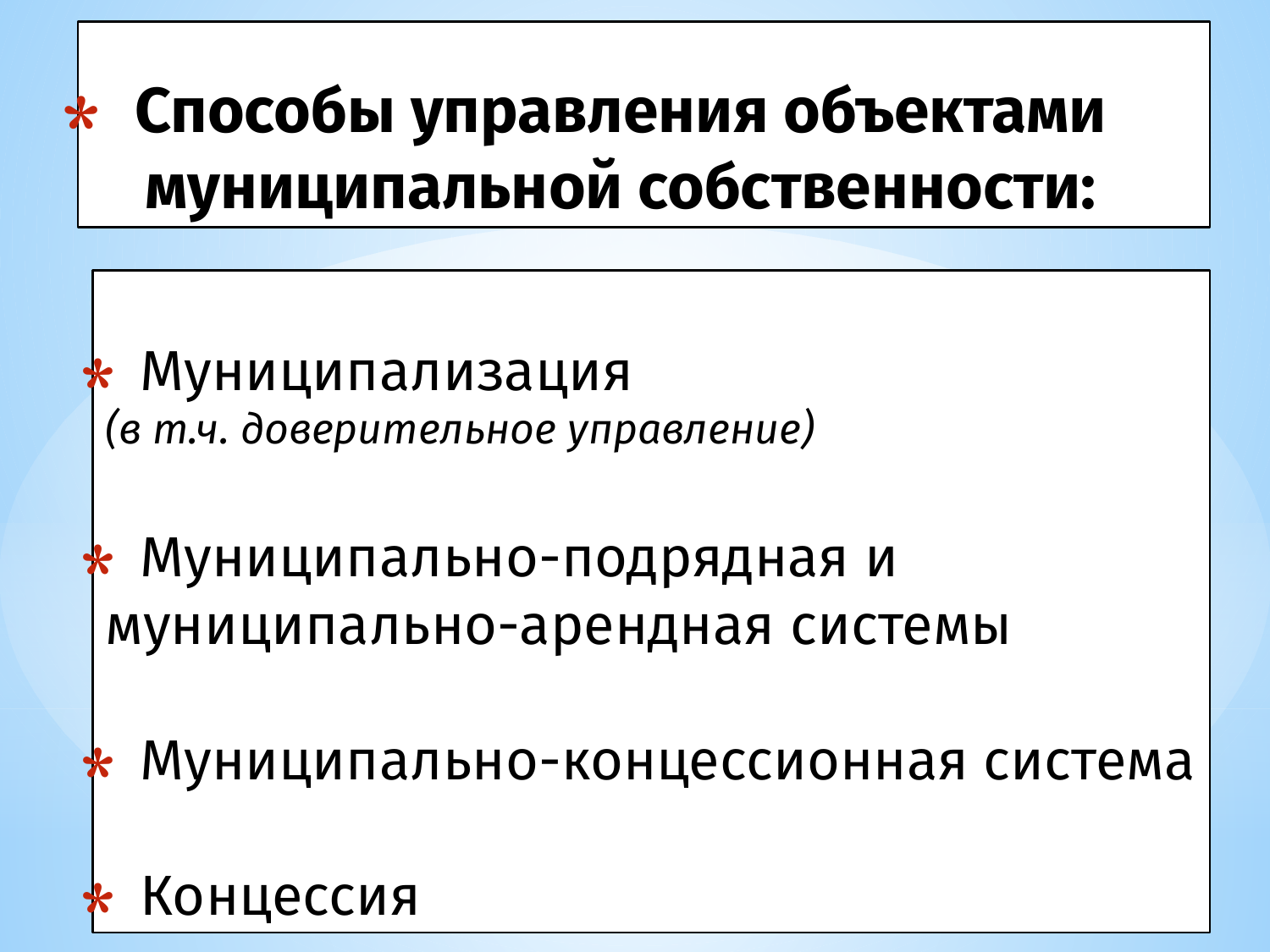

# Способы управления объектами муниципальной собственности:
Муниципализация
(в т.ч. доверительное управление)

Муниципально-подрядная и муниципально-арендная системы

Муниципально-концессионная система

Концессия